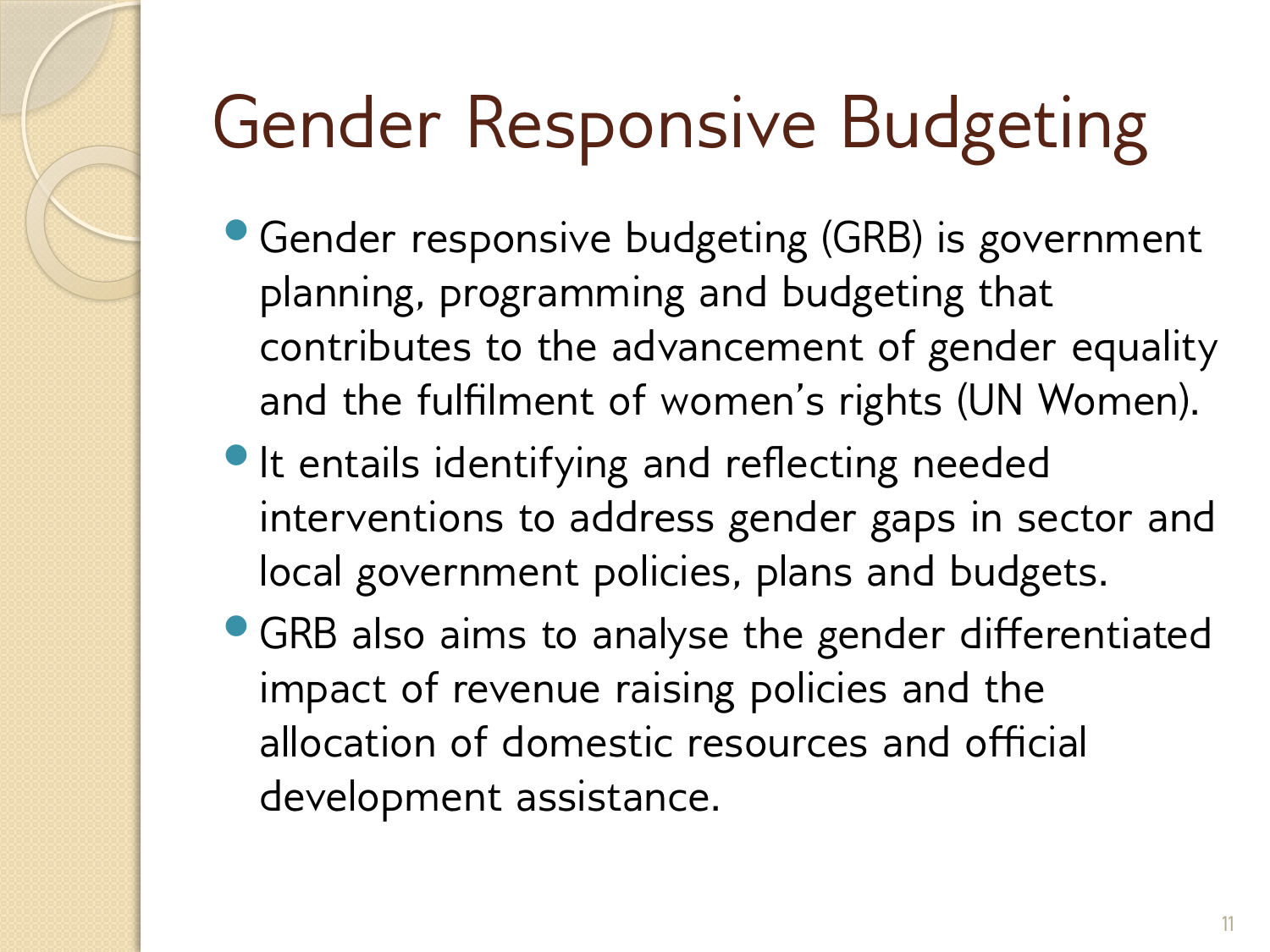

# Gender Responsive Budgeting
Gender responsive budgeting (GRB) is government planning, programming and budgeting that contributes to the advancement of gender equality and the fulfilment of women’s rights (UN Women).
It entails identifying and reflecting needed interventions to address gender gaps in sector and local government policies, plans and budgets.
GRB also aims to analyse the gender differentiated impact of revenue raising policies and the allocation of domestic resources and official development assistance.

11